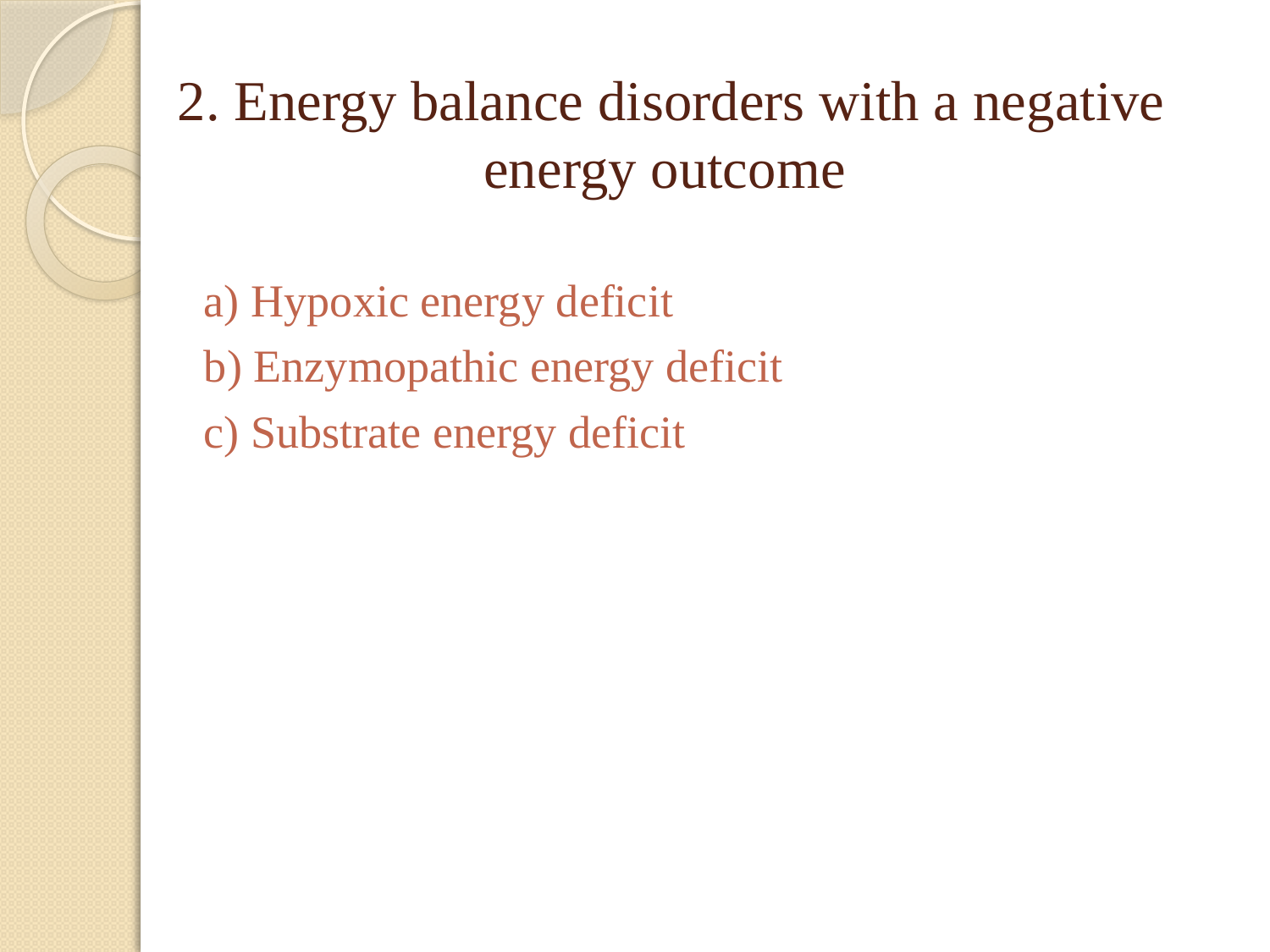

# 2. Energy balance disorders with a negative energy outcome
a) Hypoxic energy deficit
b) Enzymopathic energy deficit
c) Substrate energy deficit